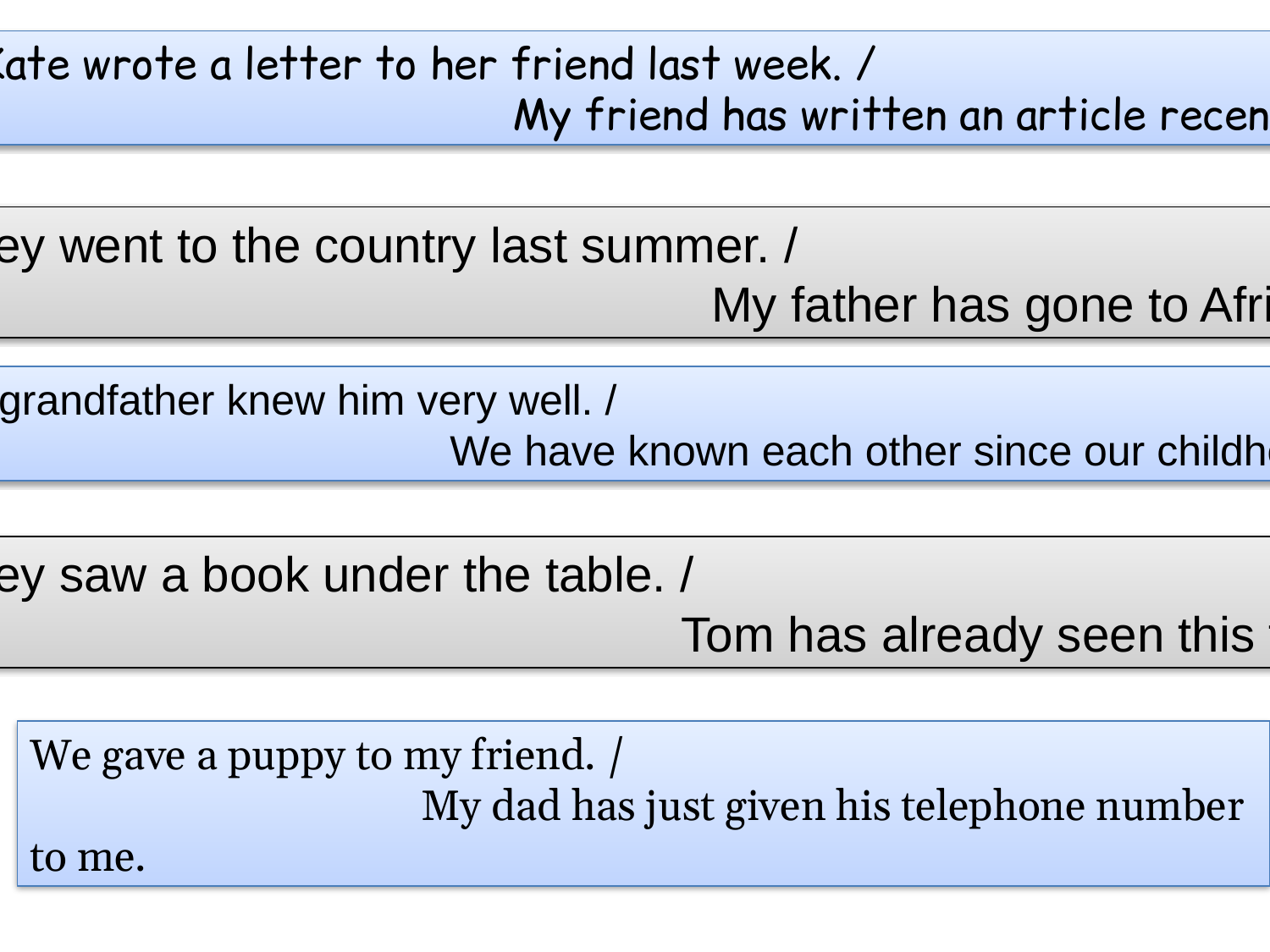

Kate wrote a letter to her friend last week. /
				  My friend has written an article recently.
They went to the country last summer. /
						 My father has gone to Africa.
My grandfather knew him very well. /
				 We have known each other since our childhood.
They saw a book under the table. /
					        Tom has already seen this film.
We gave a puppy to my friend. /
			 My dad has just given his telephone number to me.